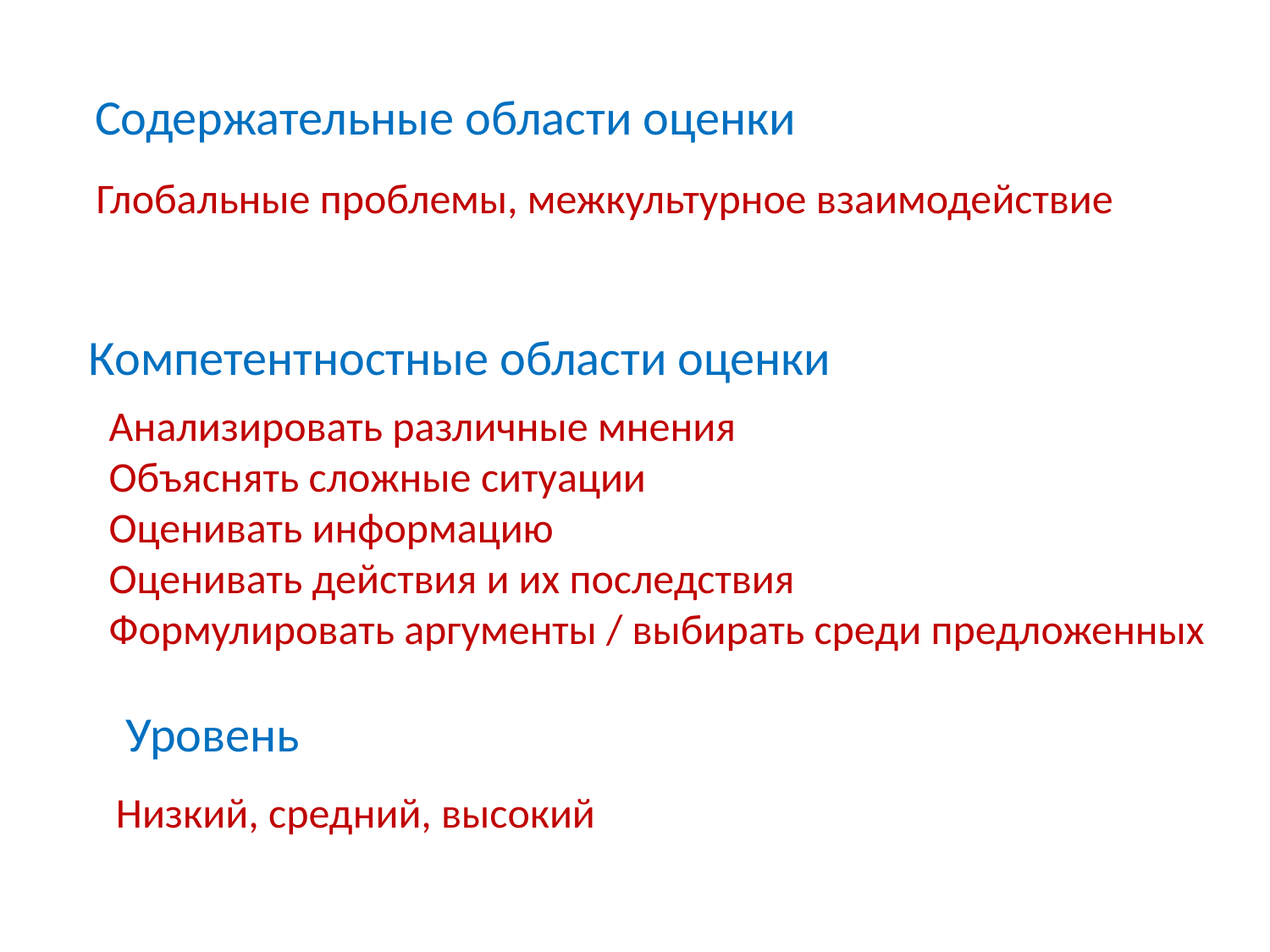

# Содержательные области оценки
Глобальные проблемы, межкультурное взаимодействие

Компетентностные области оценки
Анализировать различные мнения
Объяснять сложные ситуации
Оценивать информацию
Оценивать действия и их последствия
Формулировать аргументы / выбирать среди предложенных
Уровень
Низкий, средний, высокий